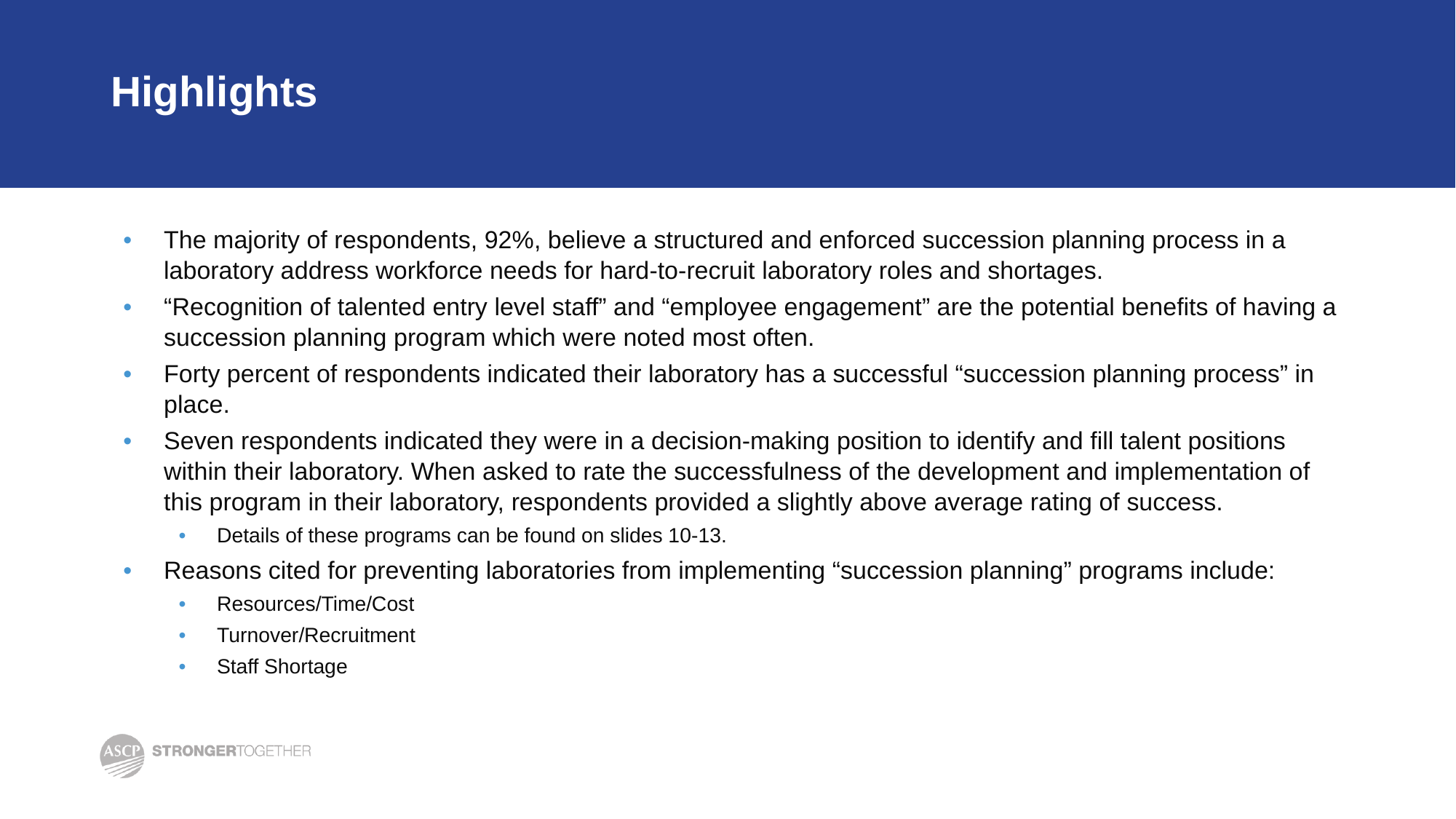

# Highlights
The majority of respondents, 92%, believe a structured and enforced succession planning process in a laboratory address workforce needs for hard-to-recruit laboratory roles and shortages.
“Recognition of talented entry level staff” and “employee engagement” are the potential benefits of having a succession planning program which were noted most often.
Forty percent of respondents indicated their laboratory has a successful “succession planning process” in place.
Seven respondents indicated they were in a decision-making position to identify and fill talent positions within their laboratory. When asked to rate the successfulness of the development and implementation of this program in their laboratory, respondents provided a slightly above average rating of success.
Details of these programs can be found on slides 10-13.
Reasons cited for preventing laboratories from implementing “succession planning” programs include:
Resources/Time/Cost
Turnover/Recruitment
Staff Shortage